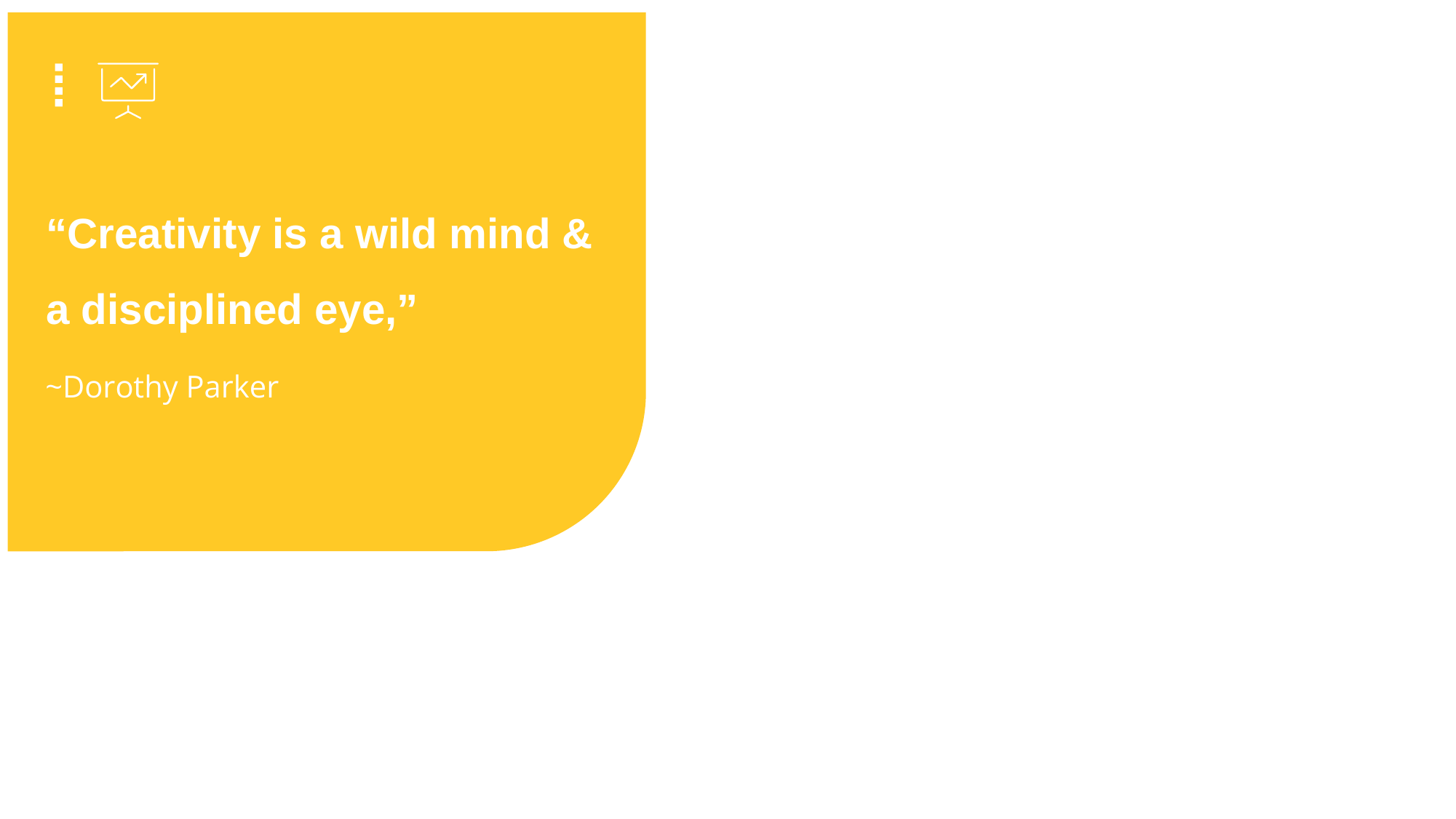

“Creativity is a wild mind & a disciplined eye,”
~Dorothy Parker